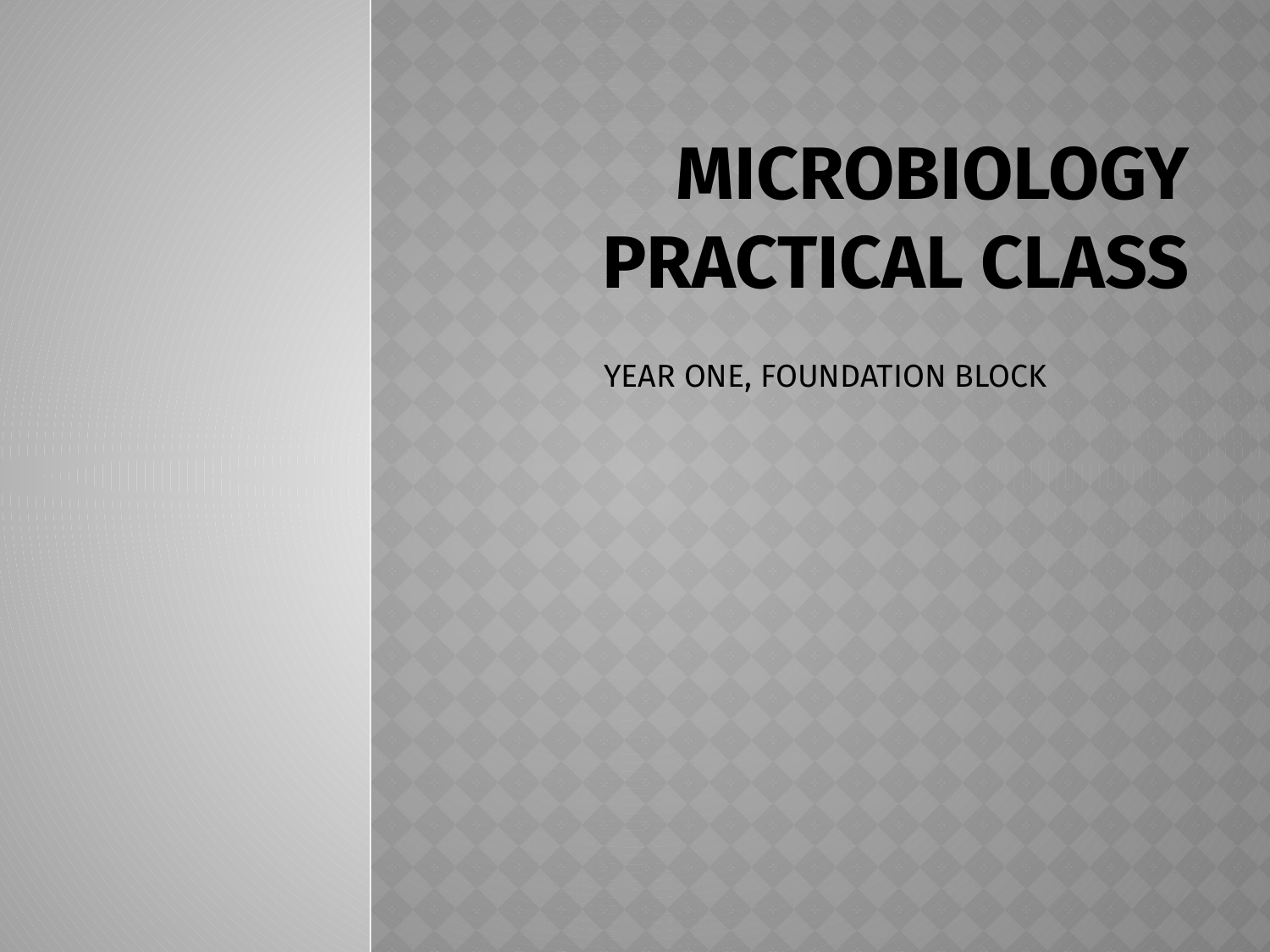

# MICROBIOLOGY Practical Class
YEAR ONE, FOUNDATION BLOCK